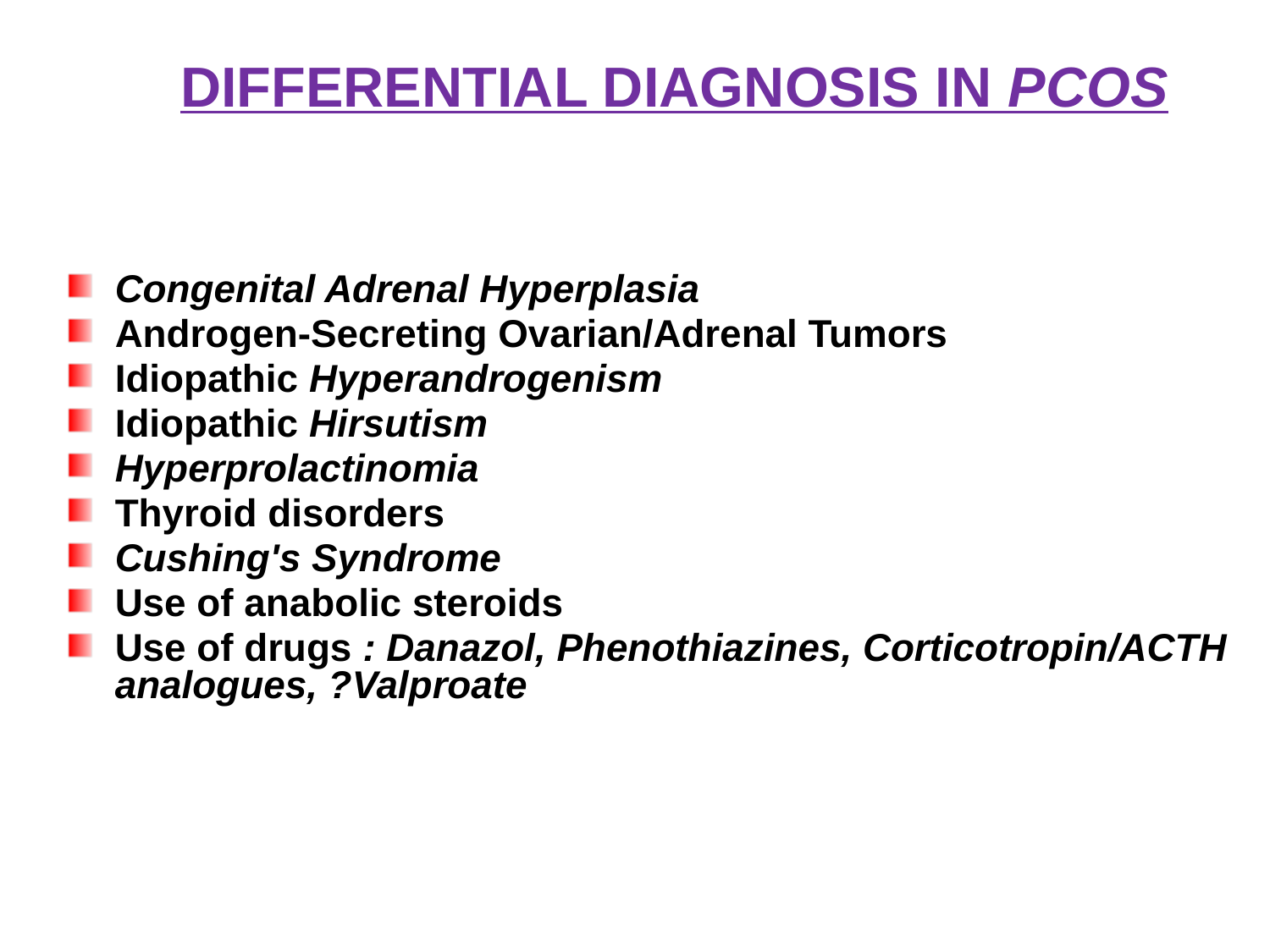

# DIFFERENTIAL DIAGNOSIS IN PCOS

Congenital Adrenal Hyperplasia
Androgen-Secreting Ovarian/Adrenal Tumors
Idiopathic Hyperandrogenism
Idiopathic Hirsutism
Hyperprolactinomia
Thyroid disorders
Cushing's Syndrome
Use of anabolic steroids
Use of drugs : Danazol, Phenothiazines, Corticotropin/ACTH analogues, ?Valproate